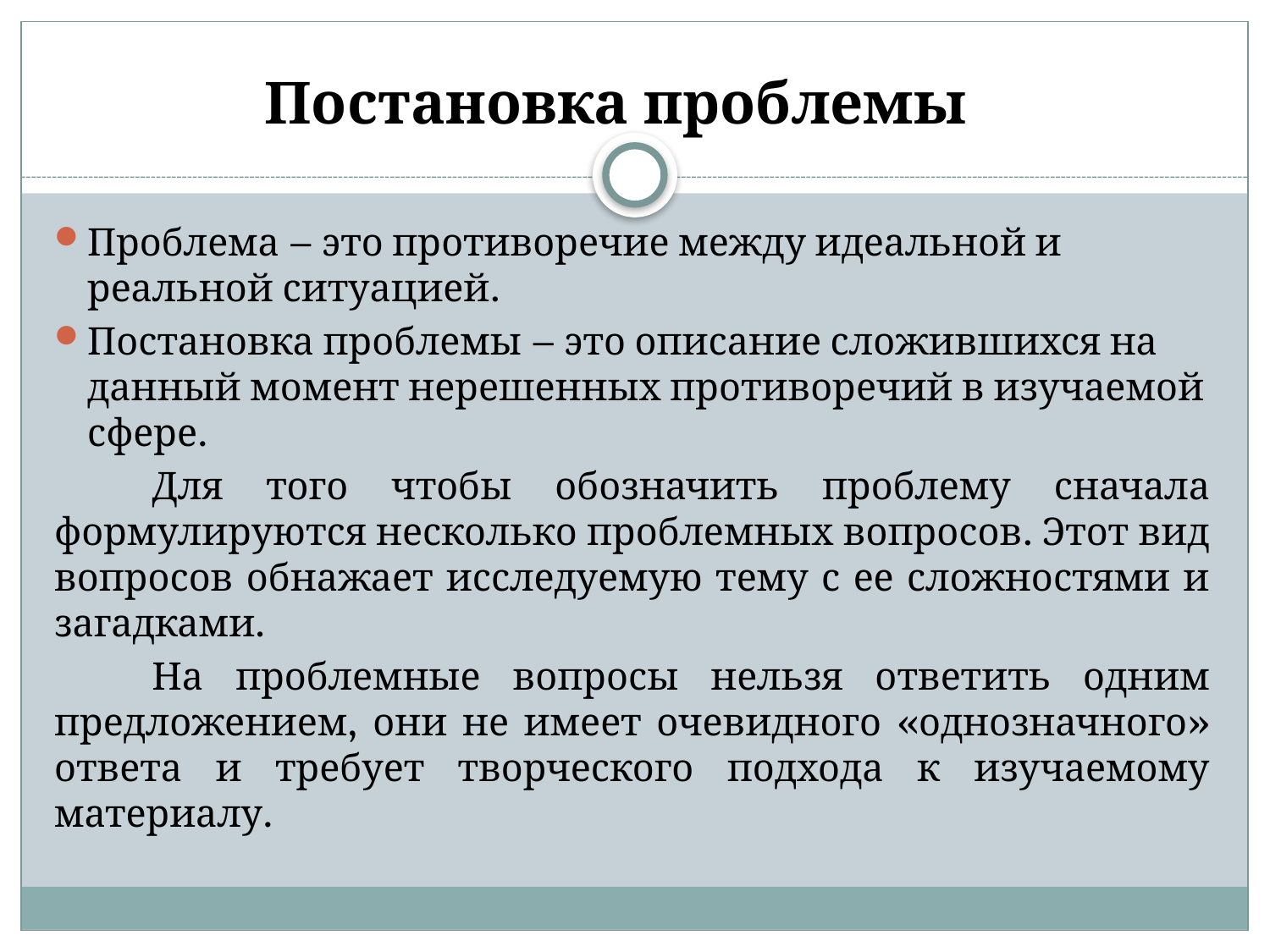

# Постановка проблемы
Проблема – это противоречие между идеальной и реальной ситуацией.
Постановка проблемы – это описание сложившихся на данный момент нерешенных противоречий в изучаемой сфере.
Для того чтобы обозначить проблему сначала формулируются несколько проблемных вопросов. Этот вид вопросов обнажает исследуемую тему с ее сложностями и загадками.
На проблемные вопросы нельзя ответить одним предложением, они не имеет очевидного «однозначного» ответа и требует творческого подхода к изучаемому материалу.